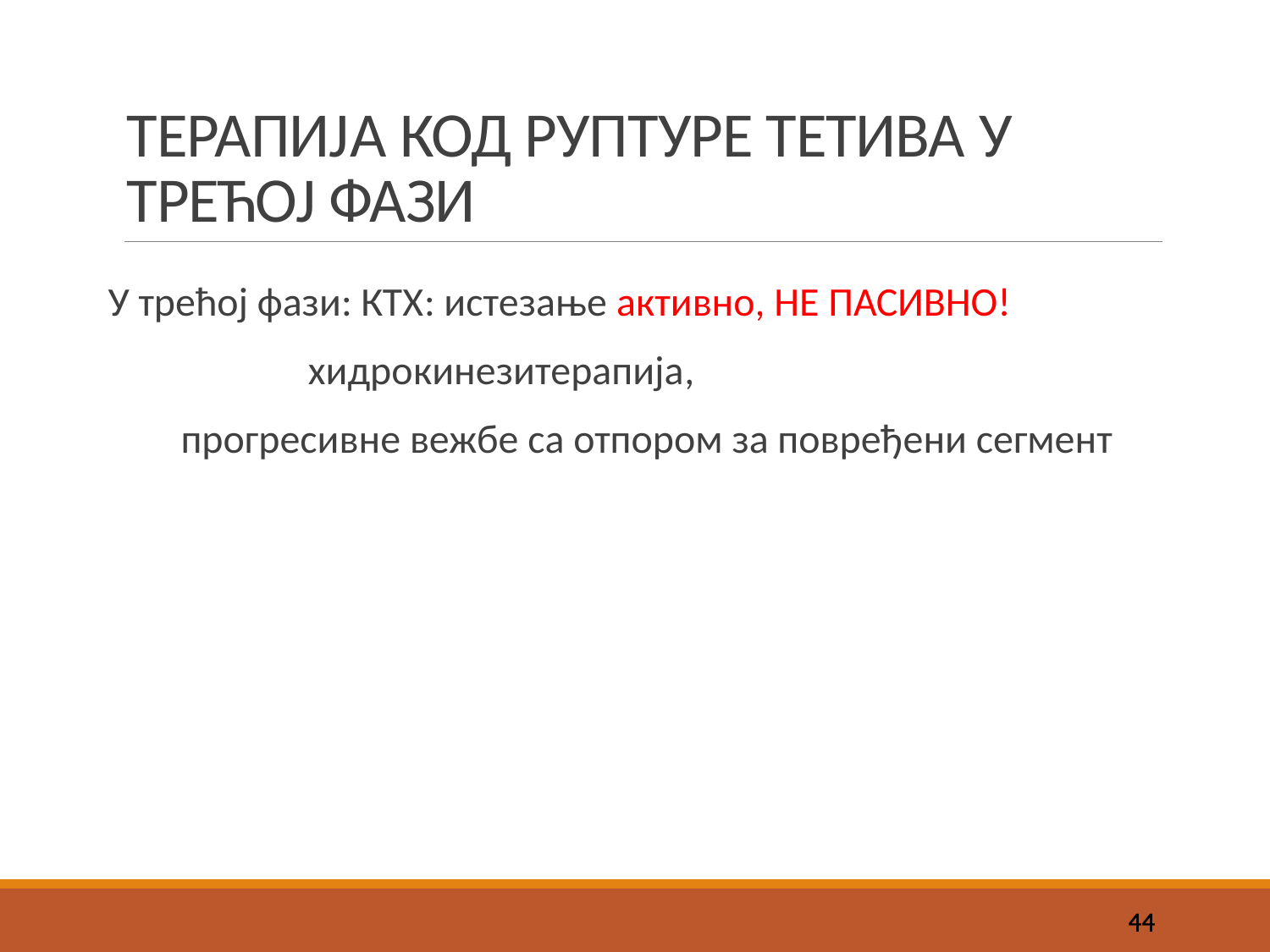

# ТЕРАПИЈА КОД РУПТУРЕ ТЕТИВА У ТРЕЋОЈ ФАЗИ
У трећој фази: КТХ: истезање активно, НЕ ПАСИВНО!
                      хидрокинезитерапија,
        прогресивне вежбе са отпором за повређени сегмент

44